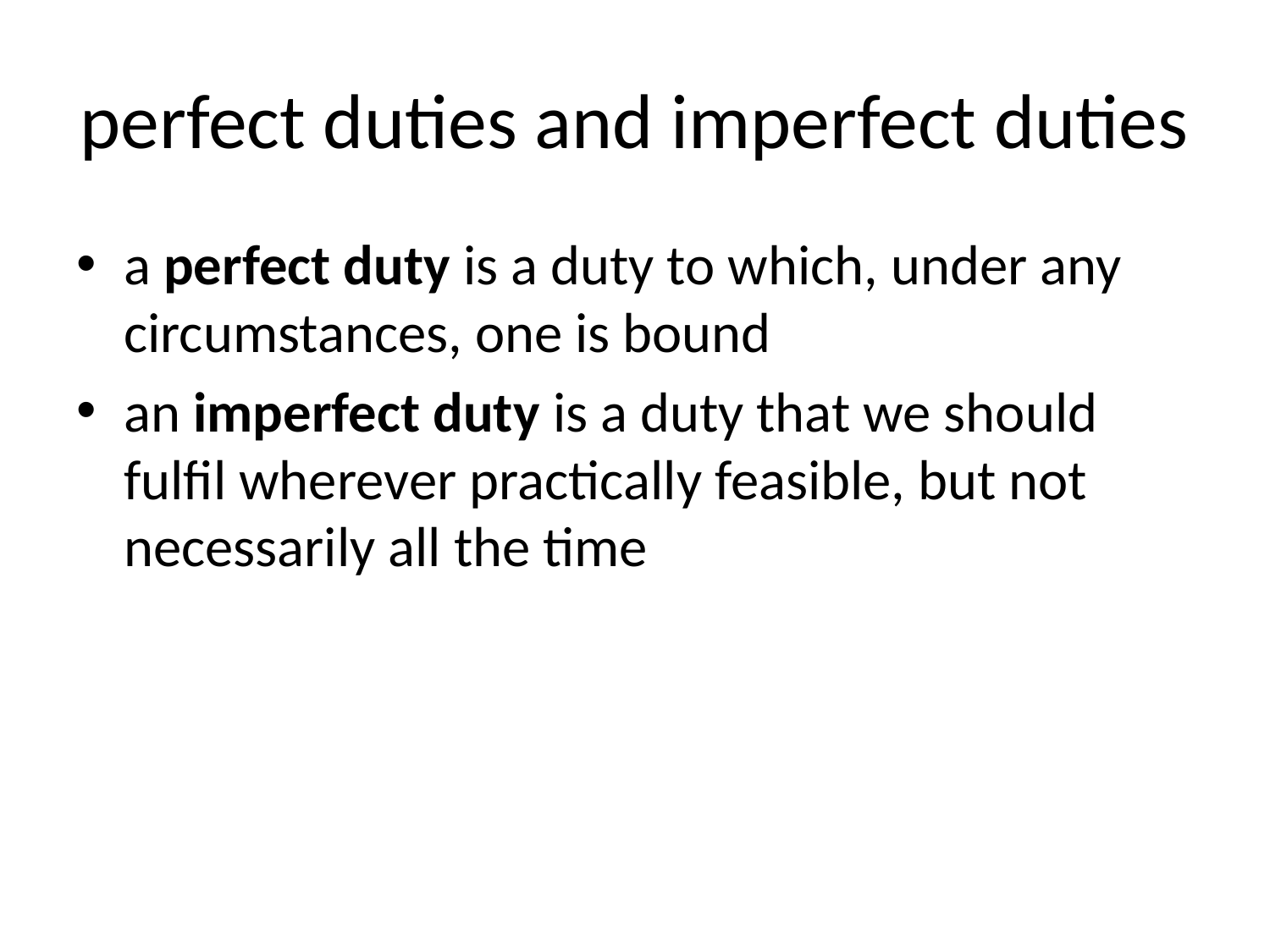

# perfect duties and imperfect duties
a perfect duty is a duty to which, under any circumstances, one is bound
an imperfect duty is a duty that we should fulfil wherever practically feasible, but not necessarily all the time